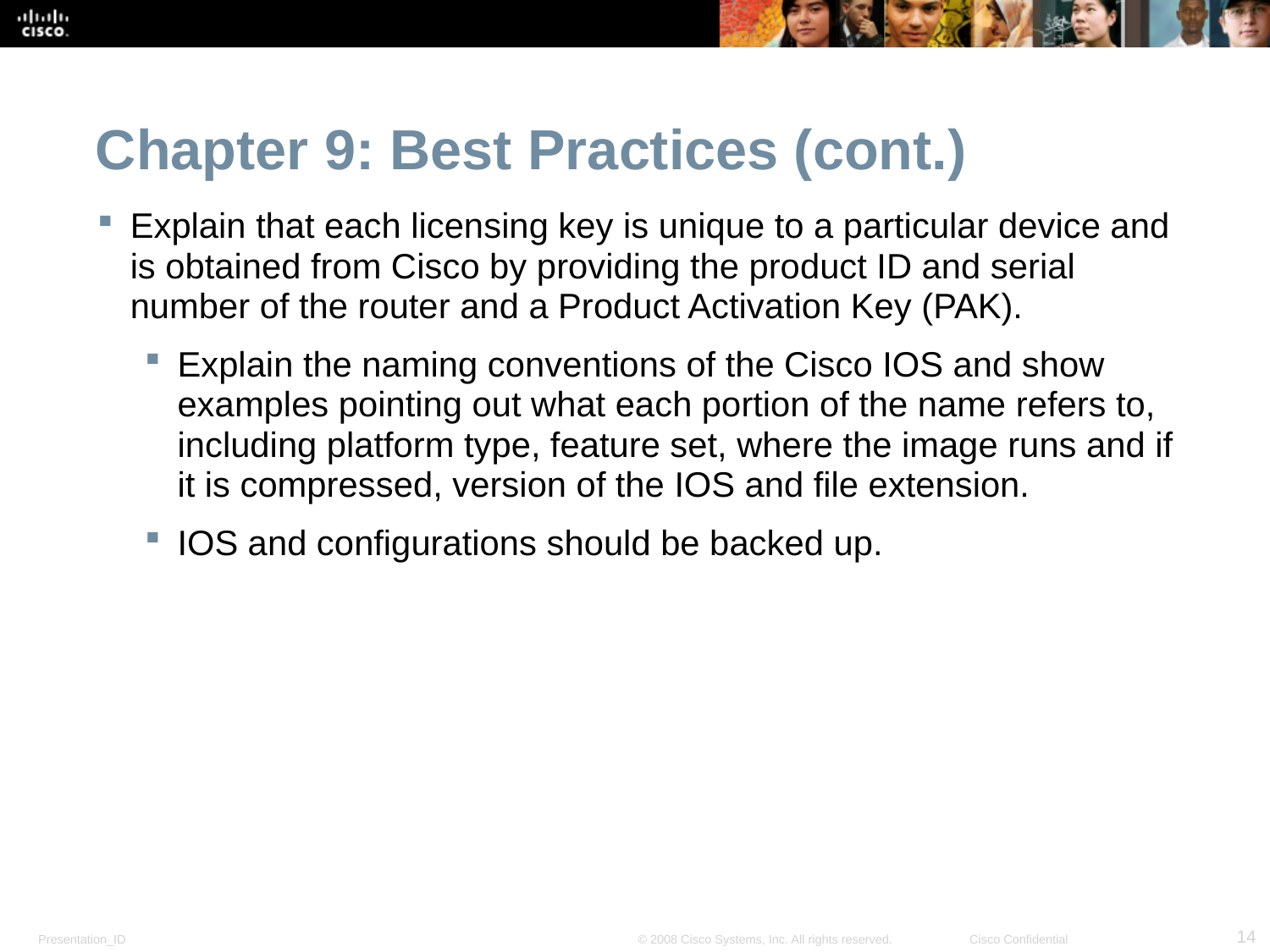

Chapter 9: Best Practices (cont.)
Explain that each licensing key is unique to a particular device and is obtained from Cisco by providing the product ID and serial number of the router and a Product Activation Key (PAK).
Explain the naming conventions of the Cisco IOS and show examples pointing out what each portion of the name refers to, including platform type, feature set, where the image runs and if it is compressed, version of the IOS and file extension.
IOS and configurations should be backed up.